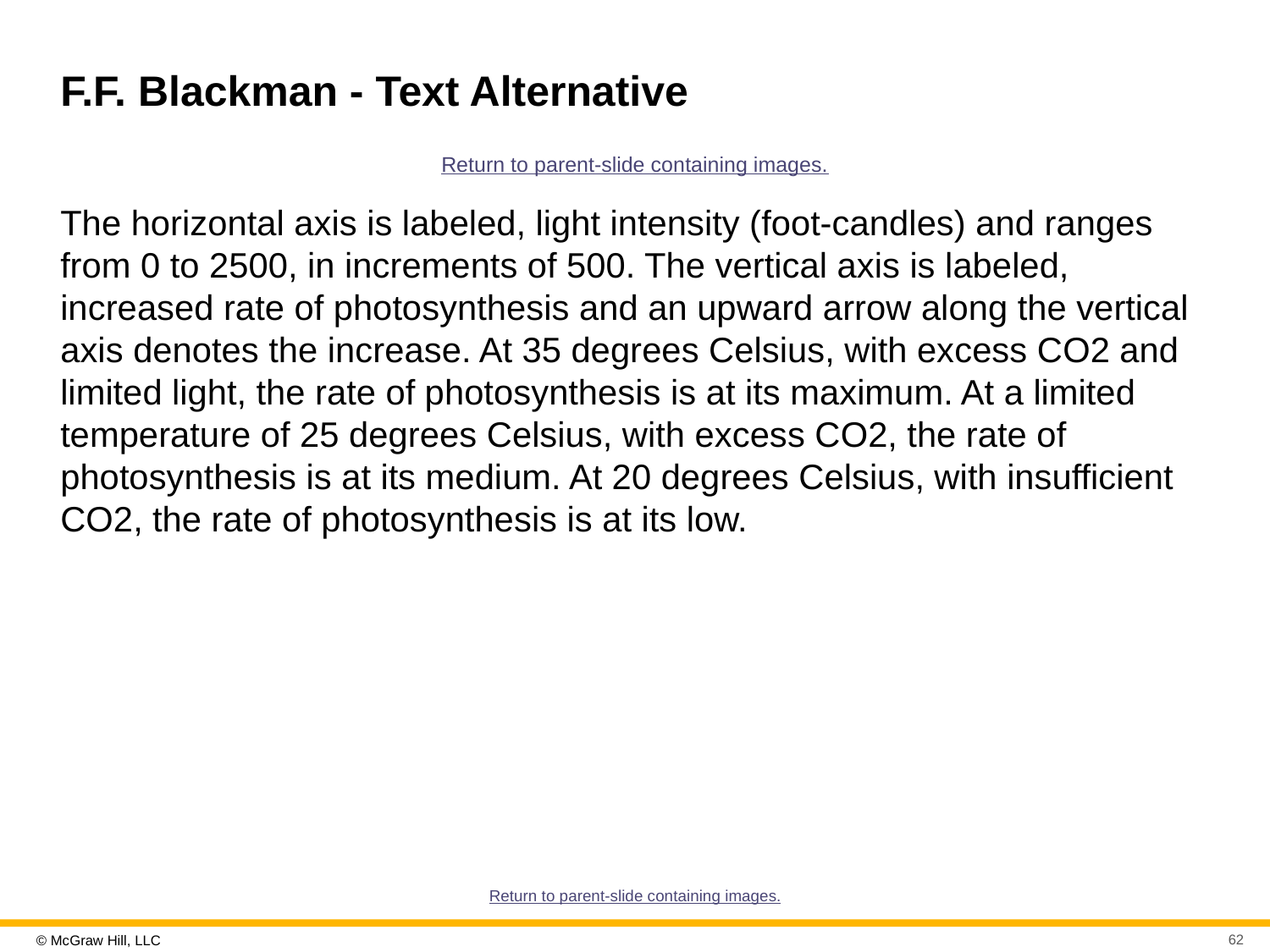

# F.F. Blackman - Text Alternative
Return to parent-slide containing images.
The horizontal axis is labeled, light intensity (foot-candles) and ranges from 0 to 2500, in increments of 500. The vertical axis is labeled, increased rate of photosynthesis and an upward arrow along the vertical axis denotes the increase. At 35 degrees Celsius, with excess CO2 and limited light, the rate of photosynthesis is at its maximum. At a limited temperature of 25 degrees Celsius, with excess CO2, the rate of photosynthesis is at its medium. At 20 degrees Celsius, with insufficient CO2, the rate of photosynthesis is at its low.
Return to parent-slide containing images.
62